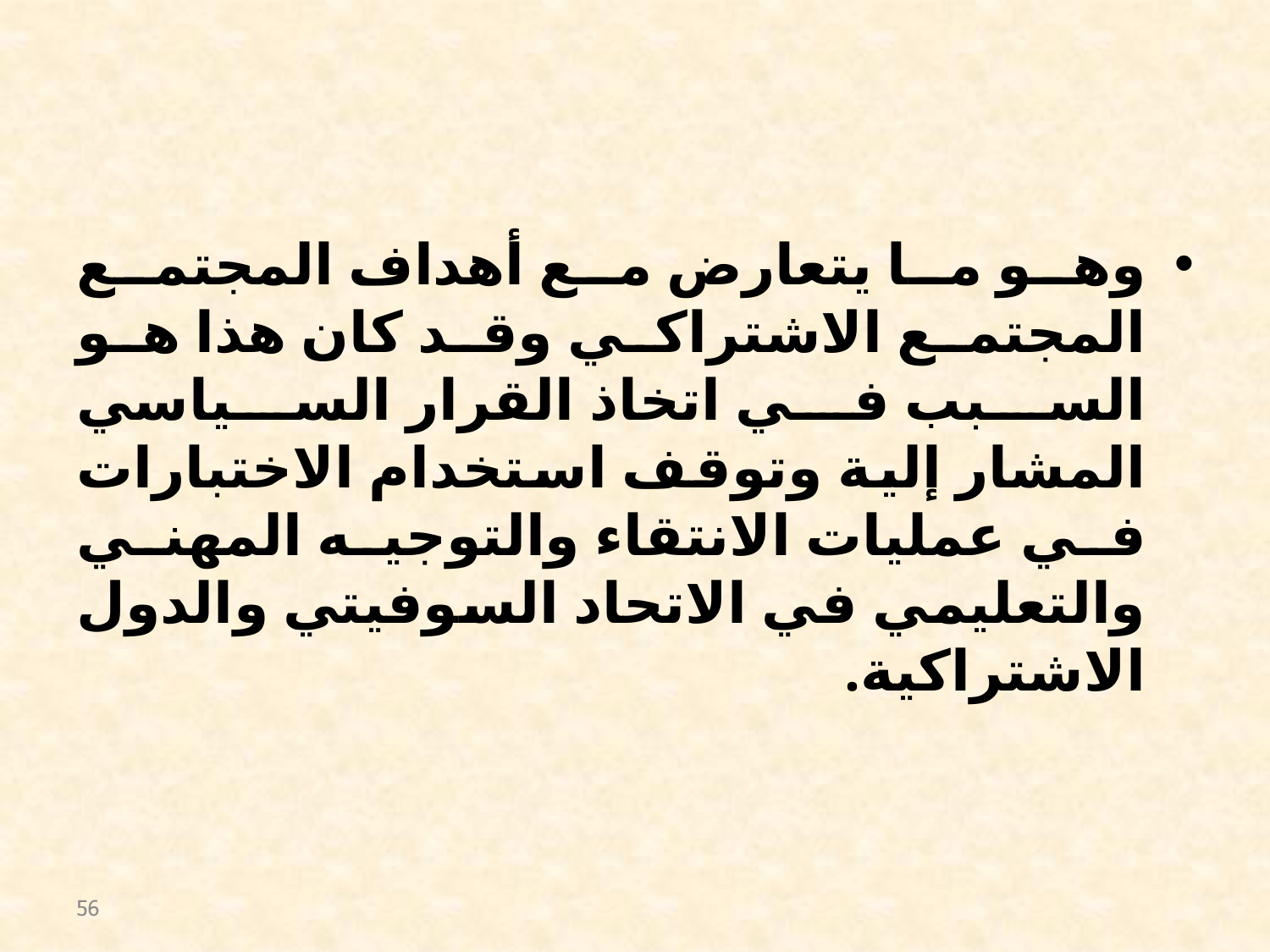

#
وهو ما يتعارض مع أهداف المجتمع المجتمع الاشتراكي وقد كان هذا هو السبب في اتخاذ القرار السياسي المشار إلية وتوقف استخدام الاختبارات في عمليات الانتقاء والتوجيه المهني والتعليمي في الاتحاد السوفيتي والدول الاشتراكية.
56